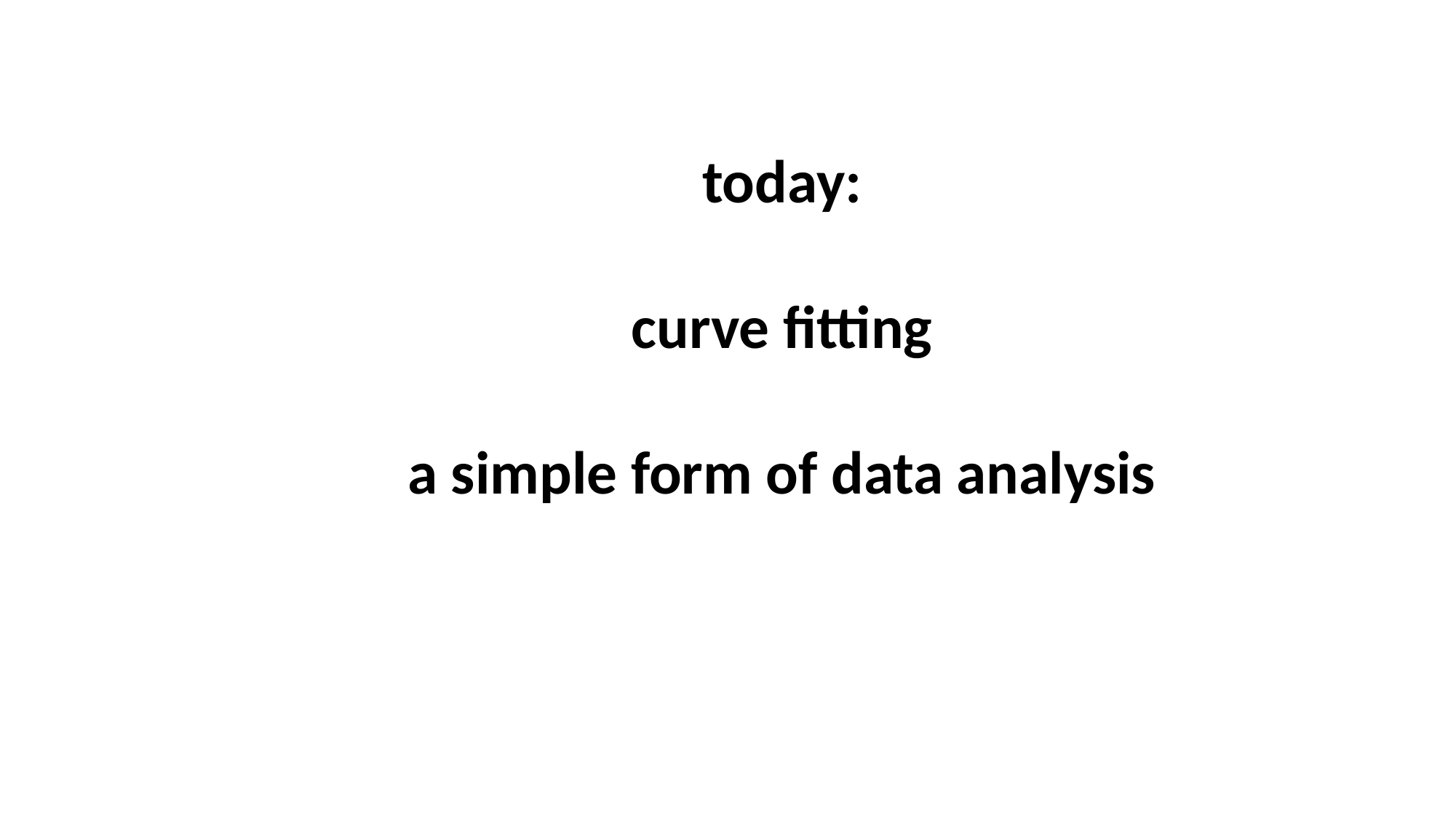

today:

curve fitting

a simple form of data analysis